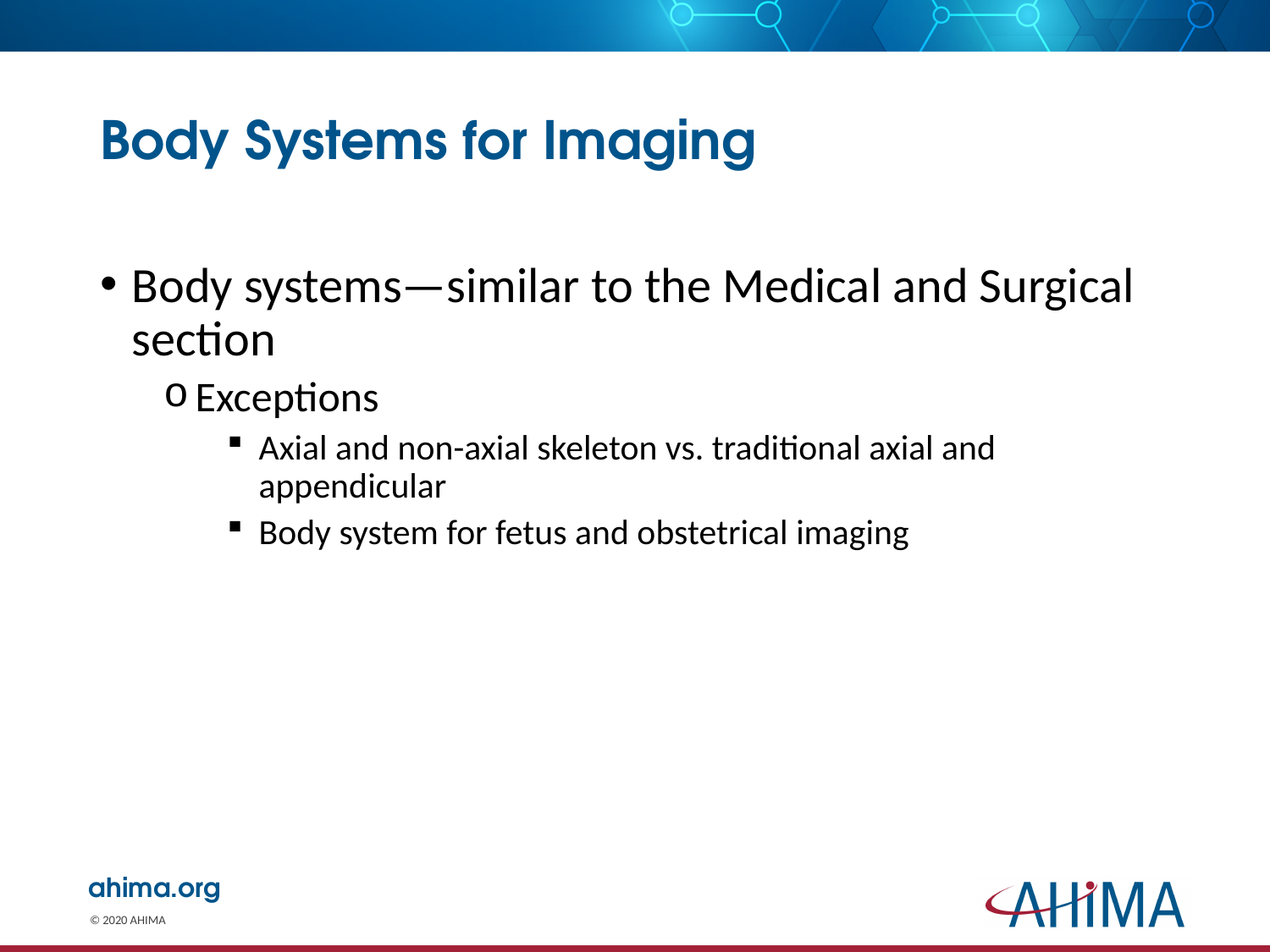

# Body Systems for Imaging
Body systems—similar to the Medical and Surgical section
Exceptions
Axial and non-axial skeleton vs. traditional axial and appendicular
Body system for fetus and obstetrical imaging